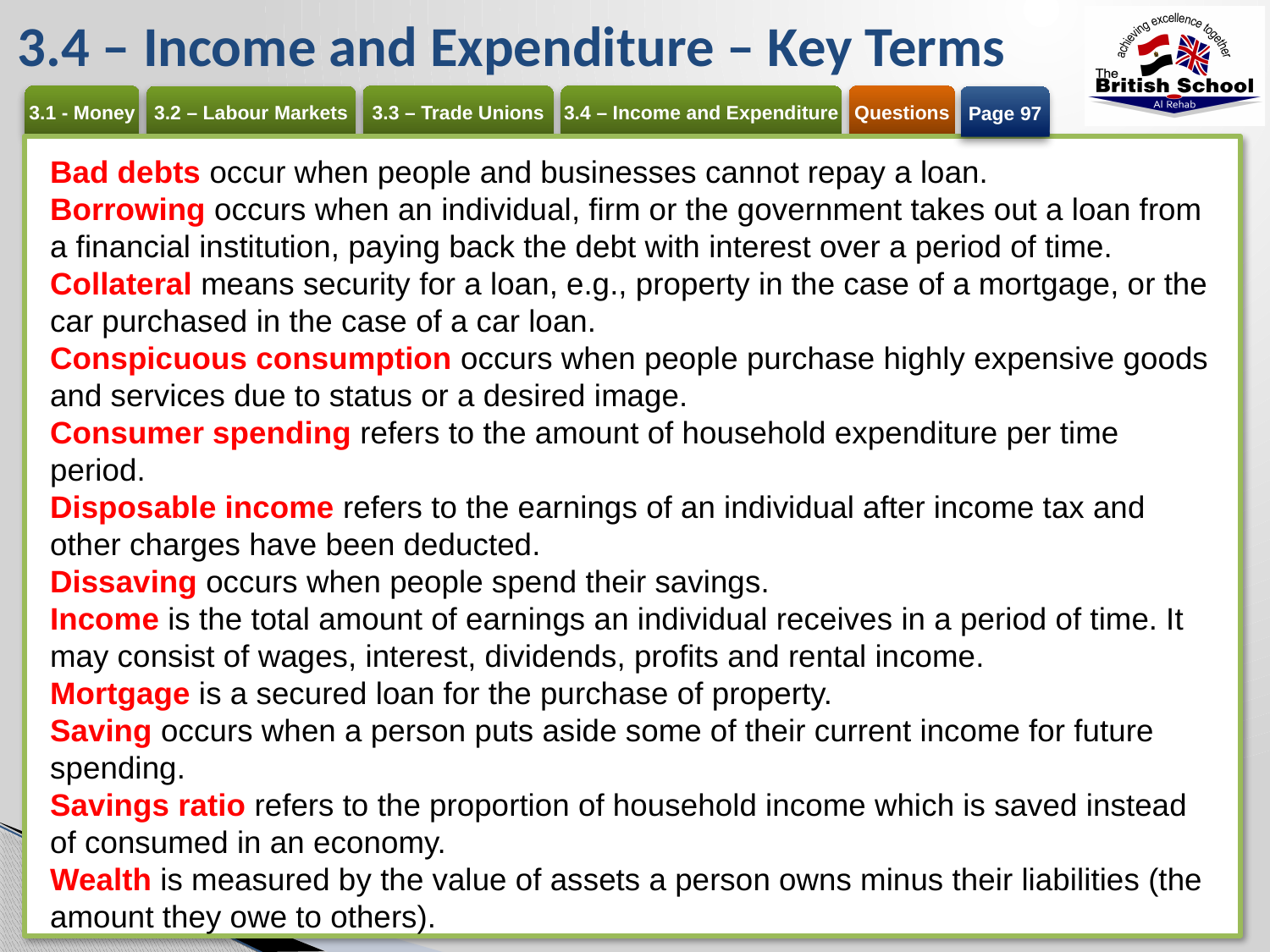

# 3.4 – Income and Expenditure – Key Terms
Page 97
Bad debts occur when people and businesses cannot repay a loan.
Borrowing occurs when an individual, firm or the government takes out a loan from a financial institution, paying back the debt with interest over a period of time.
Collateral means security for a loan, e.g., property in the case of a mortgage, or the car purchased in the case of a car loan.
Conspicuous consumption occurs when people purchase highly expensive goods and services due to status or a desired image.
Consumer spending refers to the amount of household expenditure per time period.
Disposable income refers to the earnings of an individual after income tax and other charges have been deducted.
Dissaving occurs when people spend their savings.
Income is the total amount of earnings an individual receives in a period of time. It may consist of wages, interest, dividends, profits and rental income.
Mortgage is a secured loan for the purchase of property.
Saving occurs when a person puts aside some of their current income for future spending.
Savings ratio refers to the proportion of household income which is saved instead of consumed in an economy.
Wealth is measured by the value of assets a person owns minus their liabilities (the amount they owe to others).